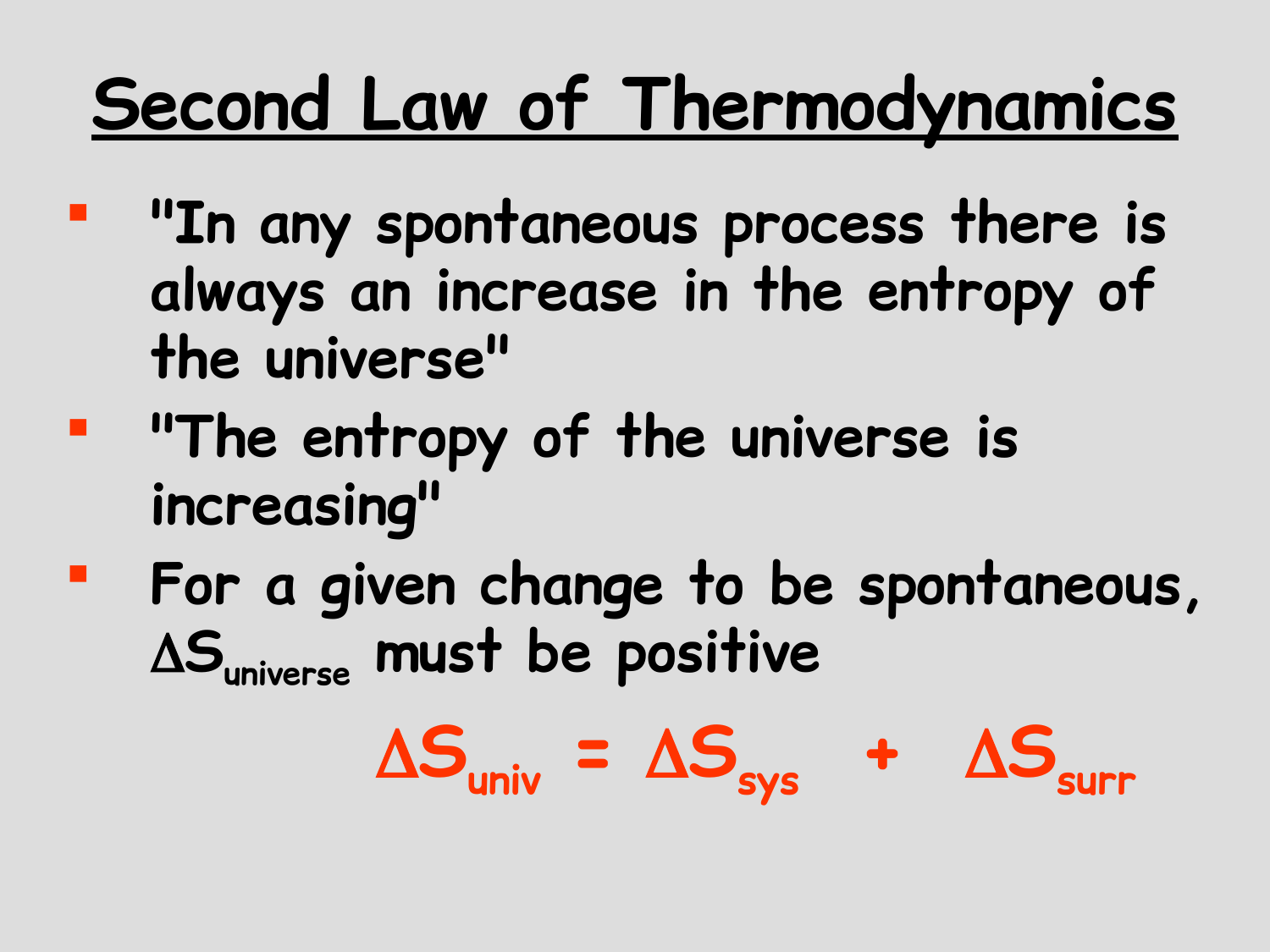

# Second Law of Thermodynamics
"In any spontaneous process there is always an increase in the entropy of the universe"
"The entropy of the universe is increasing"
For a given change to be spontaneous, ΔSuniverse must be positive
		    ΔSuniv = ΔSsys  +  ΔSsurr